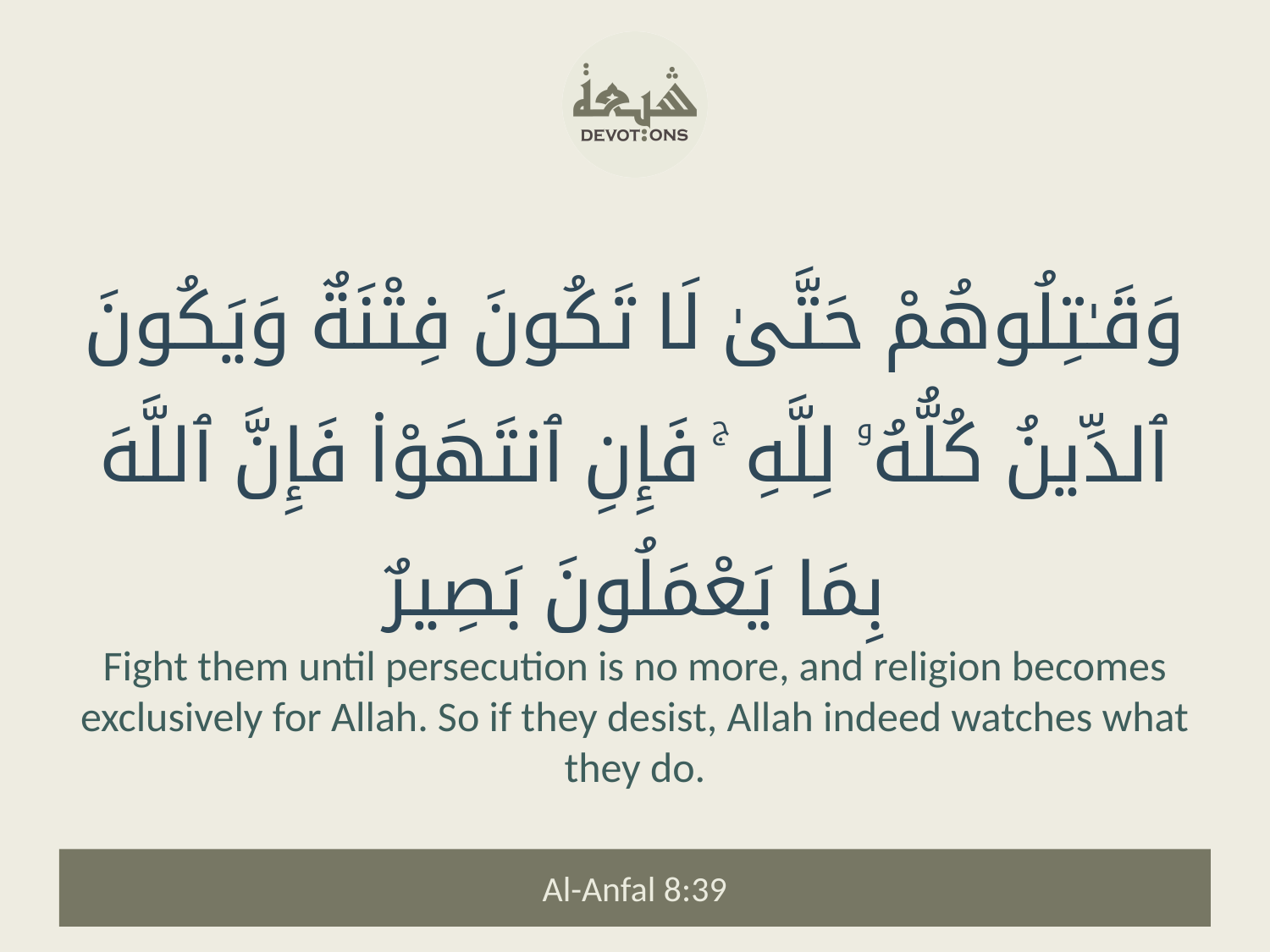

وَقَـٰتِلُوهُمْ حَتَّىٰ لَا تَكُونَ فِتْنَةٌ وَيَكُونَ ٱلدِّينُ كُلُّهُۥ لِلَّهِ ۚ فَإِنِ ٱنتَهَوْا۟ فَإِنَّ ٱللَّهَ بِمَا يَعْمَلُونَ بَصِيرٌ
Fight them until persecution is no more, and religion becomes exclusively for Allah. So if they desist, Allah indeed watches what they do.
Al-Anfal 8:39